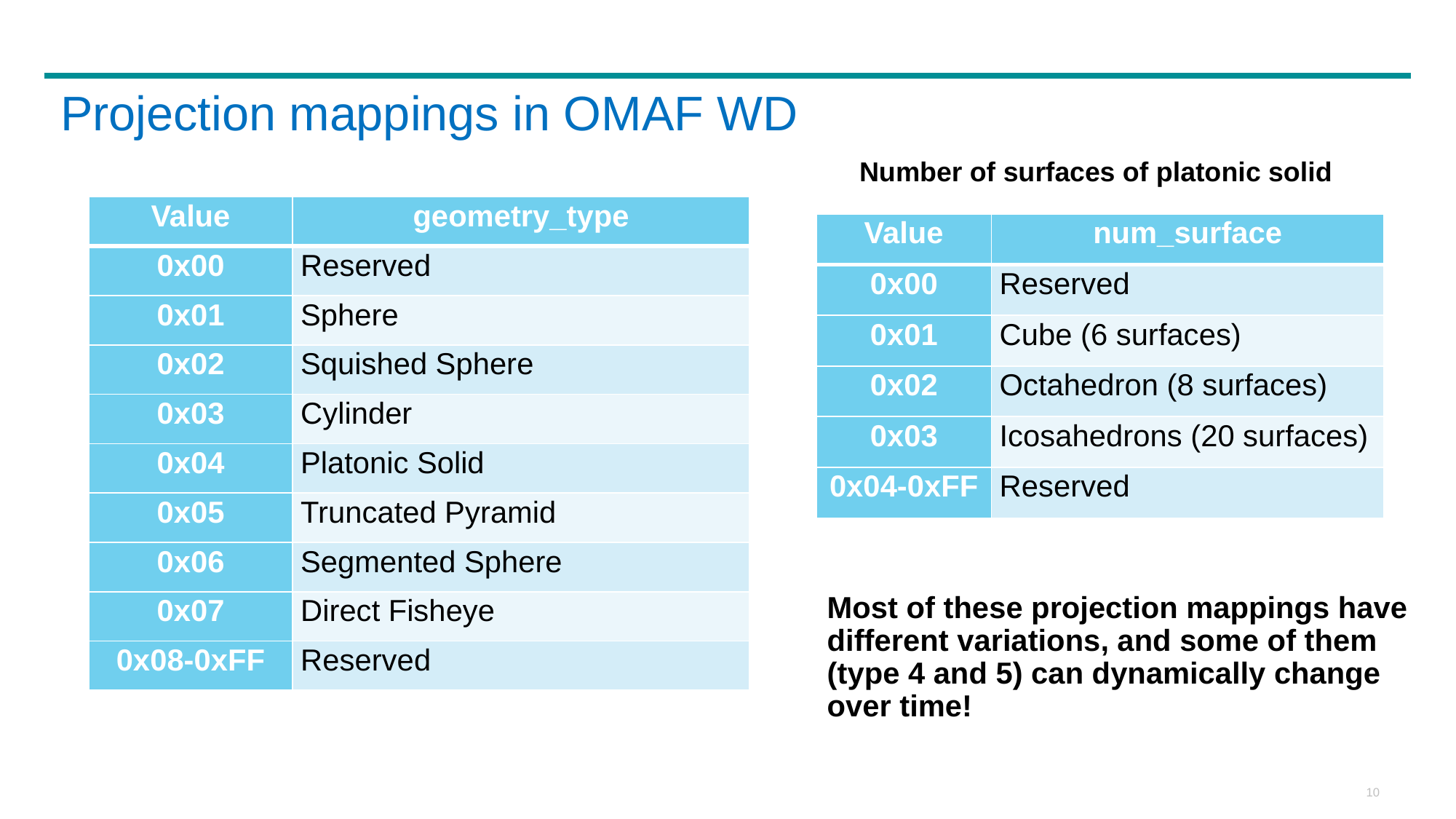

# Projection mappings in OMAF WD
Number of surfaces of platonic solid
| Value | geometry\_type |
| --- | --- |
| 0x00 | Reserved |
| 0x01 | Sphere |
| 0x02 | Squished Sphere |
| 0x03 | Cylinder |
| 0x04 | Platonic Solid |
| 0x05 | Truncated Pyramid |
| 0x06 | Segmented Sphere |
| 0x07 | Direct Fisheye |
| 0x08-0xFF | Reserved |
| Value | num\_surface |
| --- | --- |
| 0x00 | Reserved |
| 0x01 | Cube (6 surfaces) |
| 0x02 | Octahedron (8 surfaces) |
| 0x03 | Icosahedrons (20 surfaces) |
| 0x04-0xFF | Reserved |
Most of these projection mappings have different variations, and some of them (type 4 and 5) can dynamically change over time!